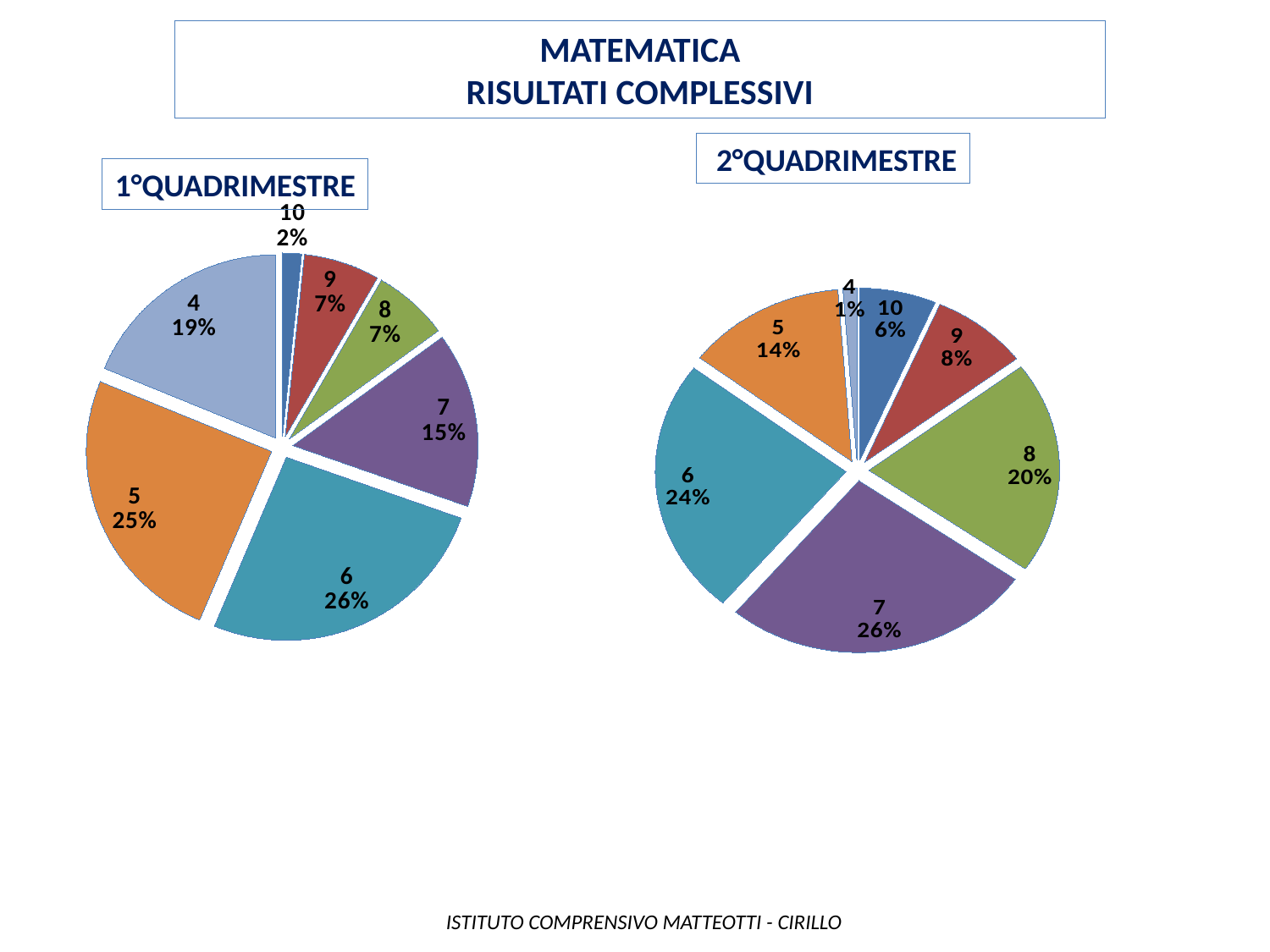

MATEMATICA
Risultati complessivi
 2°quadrimestre
1°quadrimestre

### Chart

| Category | IIIA |
|---|---|
| 10 | 3.0 |
| 9 | 12.0 |
| 8 | 12.0 |
| 7 | 28.0 |
| 6 | 47.0 |
| 5 | 45.0 |
| 4 | 34.0 |

### Chart

| Category | IIIA |
|---|---|
| 10 | 11.0 |
| 9 | 14.0 |
| 8 | 34.0 |
| 7 | 45.0 |
| 6 | 41.0 |
| 5 | 23.0 |
| 4 | 2.0 |
 ISTITUTO COMPRENSIVO MATTEOTTI - CIRILLO